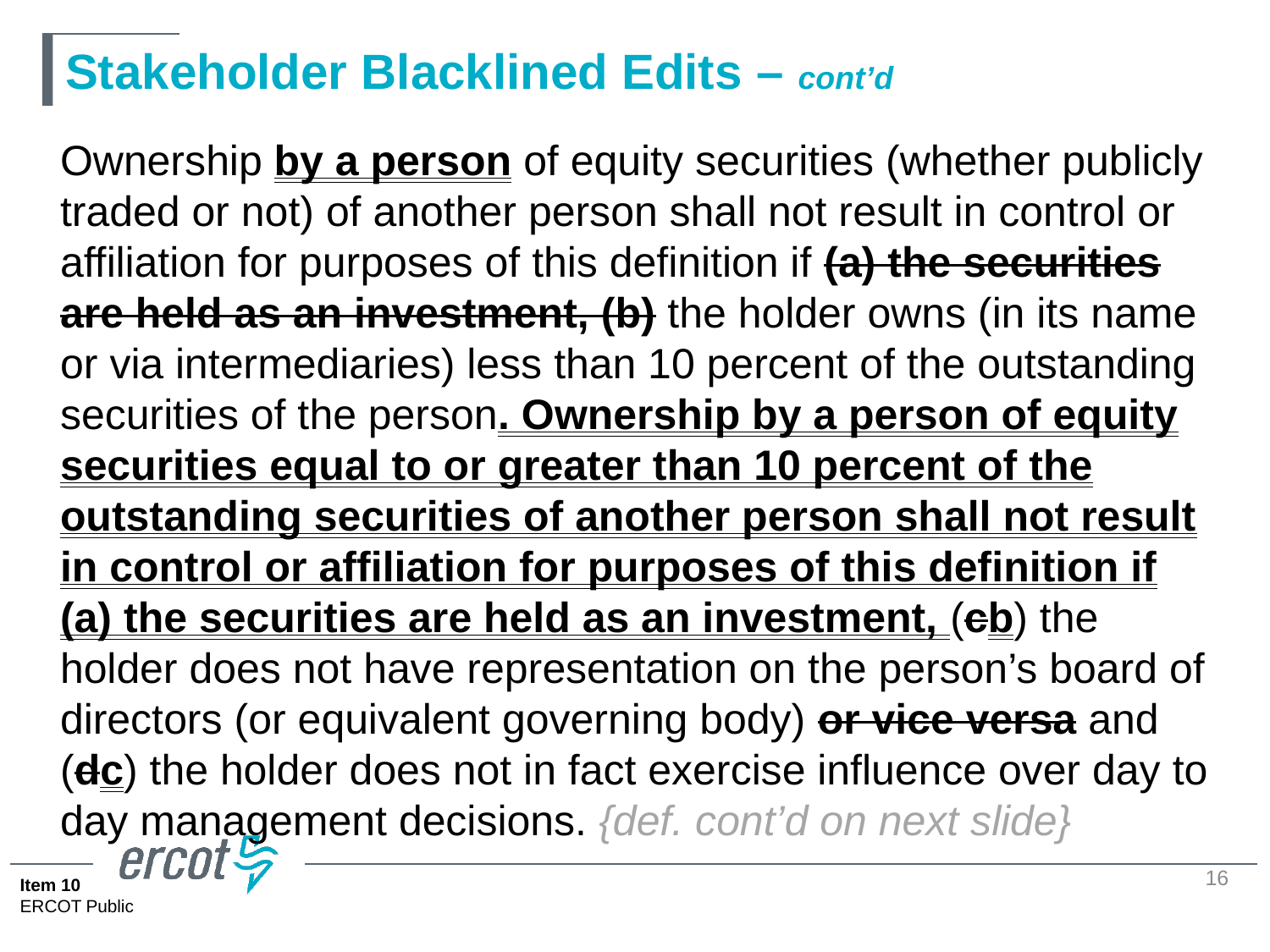

# Stakeholder Blacklined Edits – cont’d
Ownership by a person of equity securities (whether publicly traded or not) of another person shall not result in control or affiliation for purposes of this definition if (a) the securities are held as an investment, (b) the holder owns (in its name or via intermediaries) less than 10 percent of the outstanding securities of the person. Ownership by a person of equity securities equal to or greater than 10 percent of the outstanding securities of another person shall not result in control or affiliation for purposes of this definition if (a) the securities are held as an investment, (cb) the holder does not have representation on the person’s board of directors (or equivalent governing body) or vice versa and (dc) the holder does not in fact exercise influence over day to day management decisions. {def. cont’d on next slide}

16